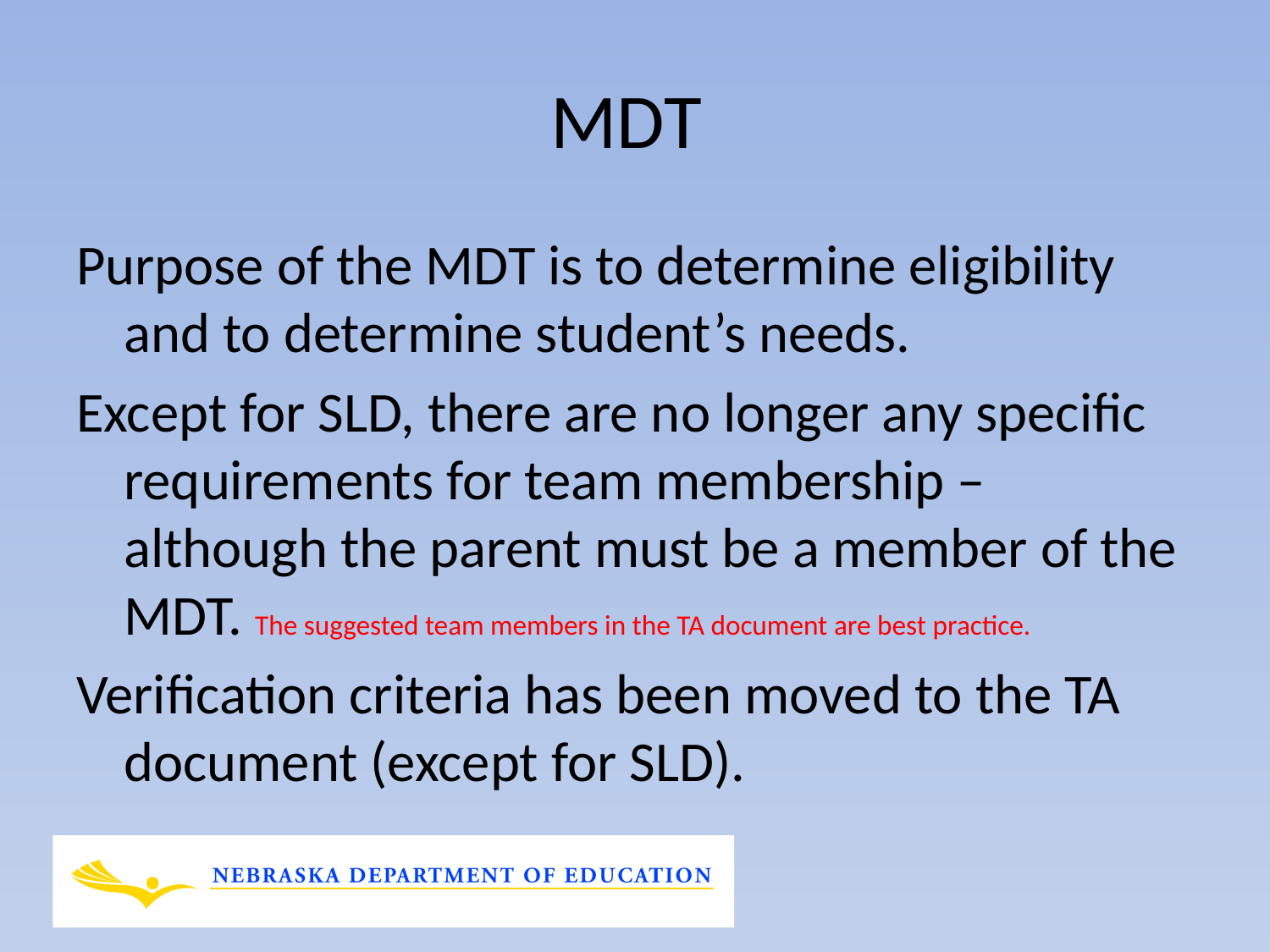

# MDT
Purpose of the MDT is to determine eligibility and to determine student’s needs.
Except for SLD, there are no longer any specific requirements for team membership – although the parent must be a member of the MDT. The suggested team members in the TA document are best practice.
Verification criteria has been moved to the TA document (except for SLD).